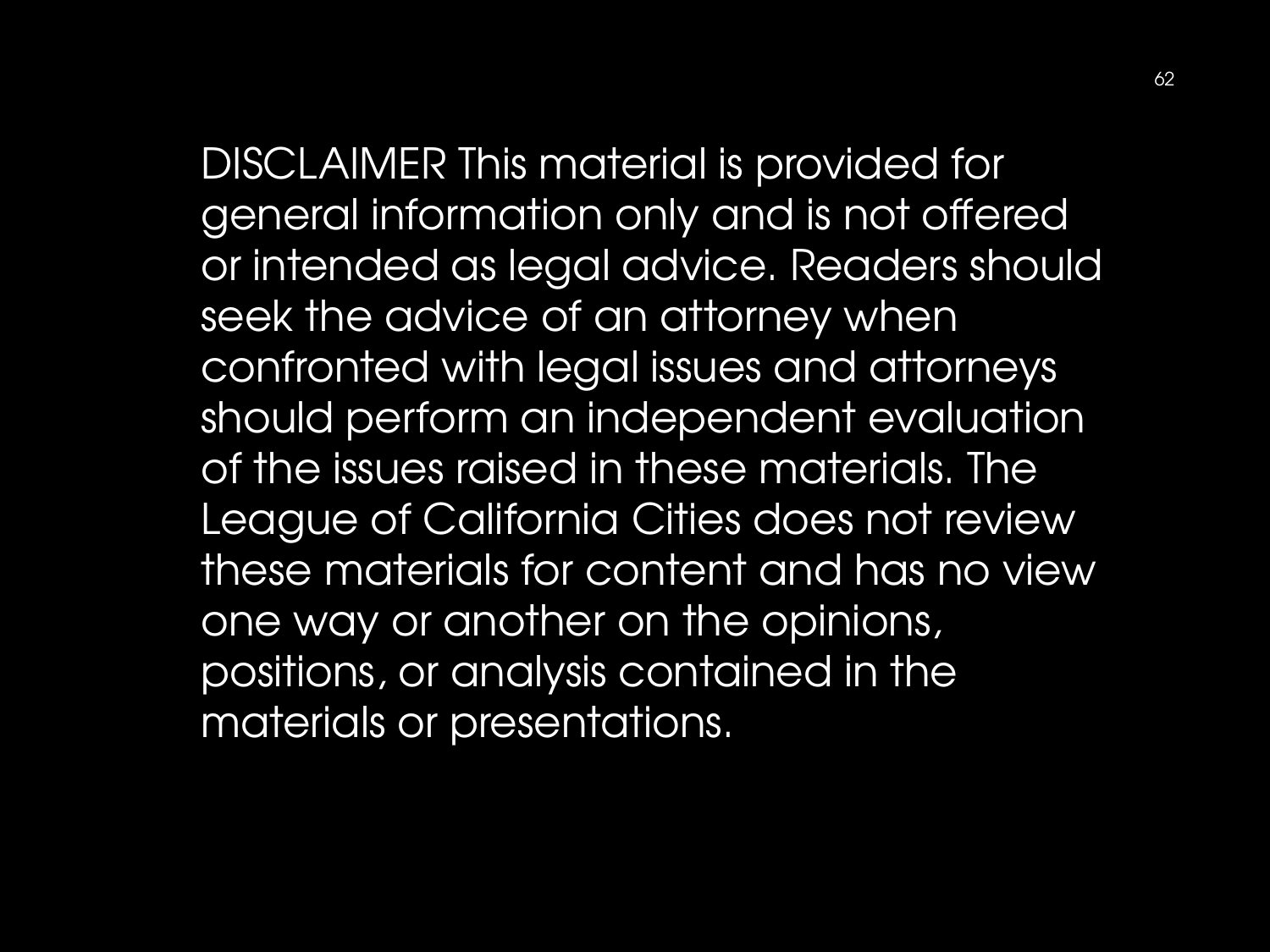

62
DISCLAIMER This material is provided for general information only and is not offered or intended as legal advice. Readers should seek the advice of an attorney when confronted with legal issues and attorneys should perform an independent evaluation of the issues raised in these materials. The League of California Cities does not review these materials for content and has no view one way or another on the opinions, positions, or analysis contained in the materials or presentations.